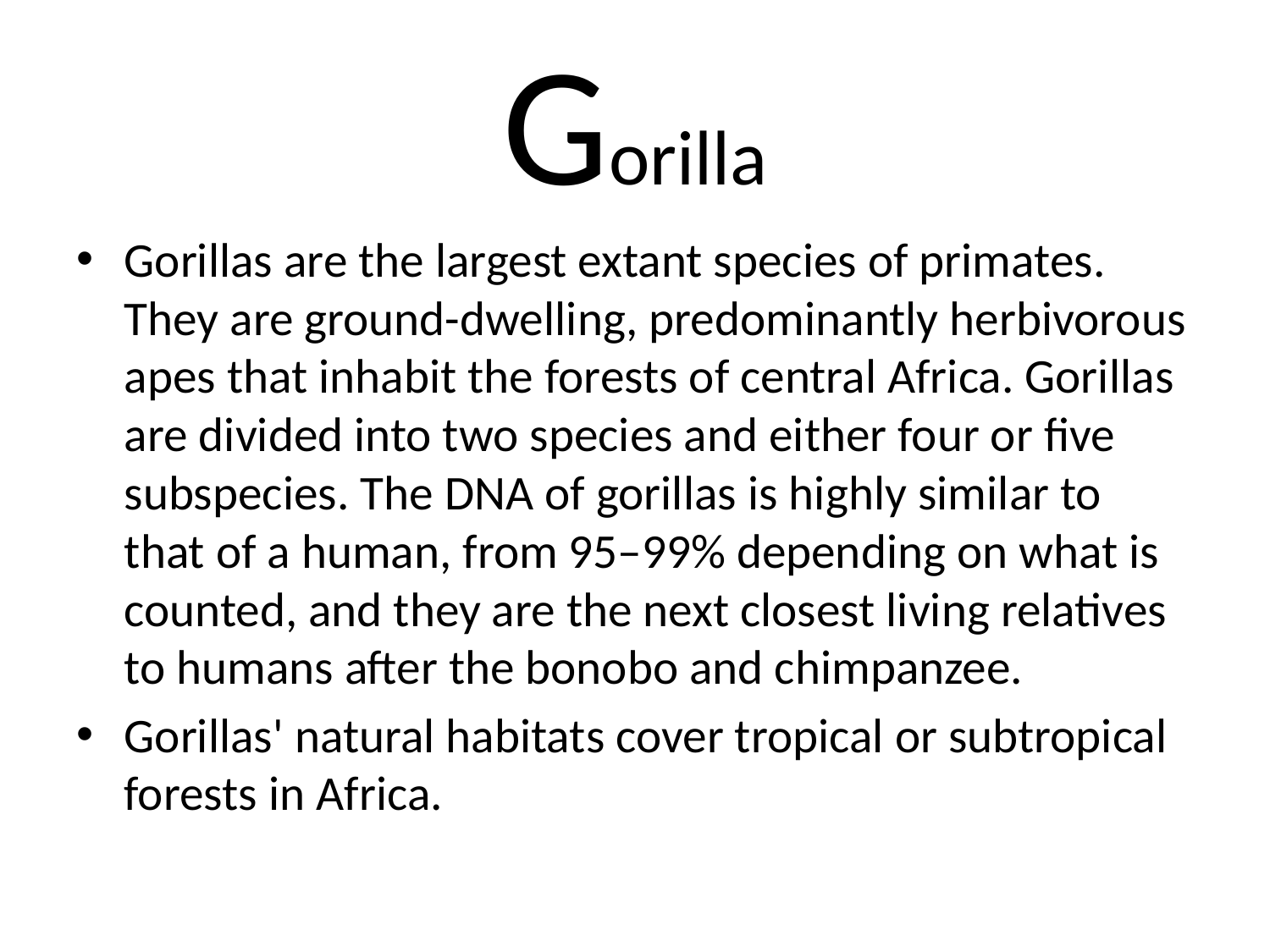

# Gorilla
Gorillas are the largest extant species of primates. They are ground-dwelling, predominantly herbivorous apes that inhabit the forests of central Africa. Gorillas are divided into two species and either four or five subspecies. The DNA of gorillas is highly similar to that of a human, from 95–99% depending on what is counted, and they are the next closest living relatives to humans after the bonobo and chimpanzee.
Gorillas' natural habitats cover tropical or subtropical forests in Africa.